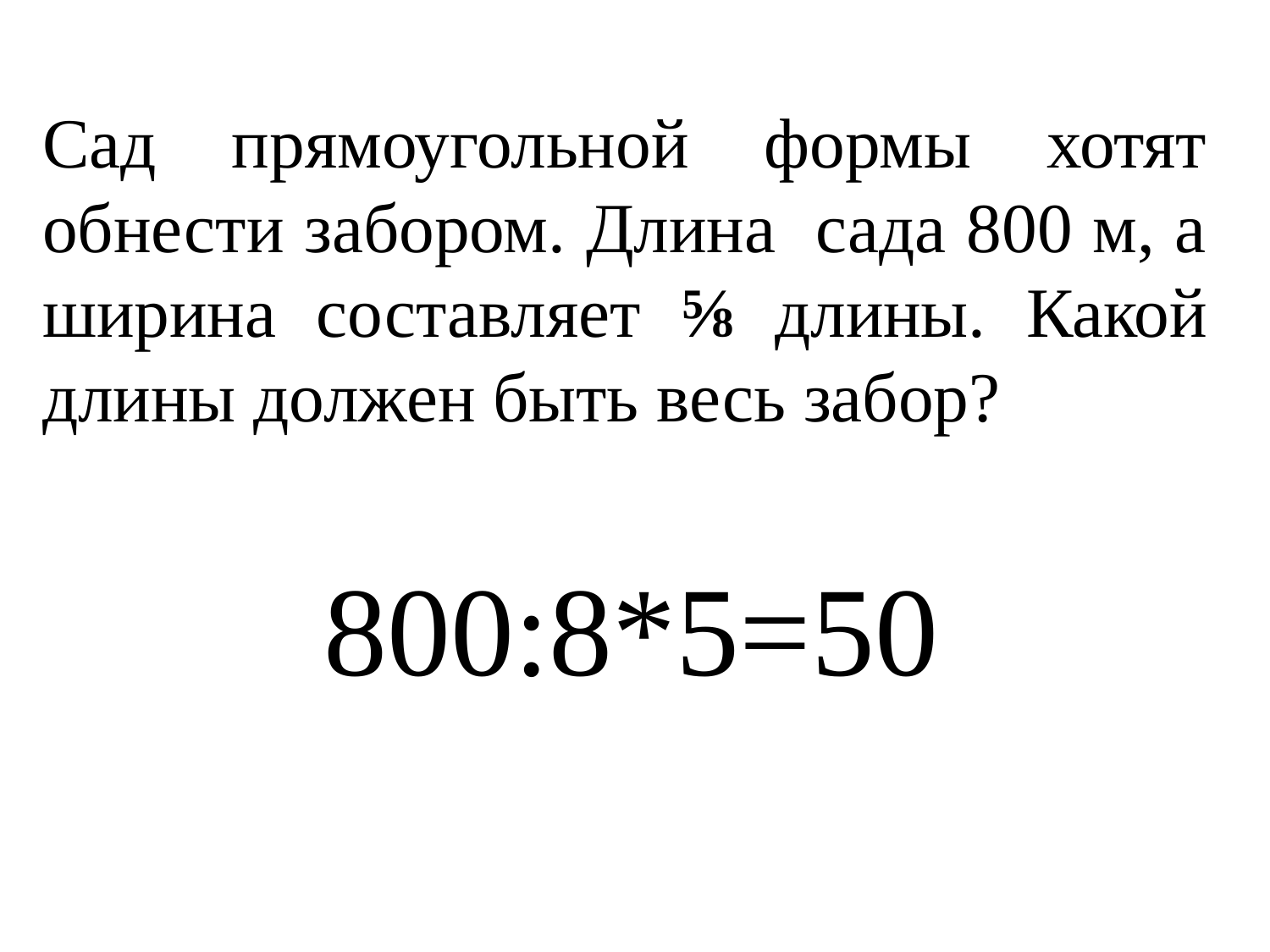

Сад прямоугольной формы хотят обнести забором. Длина  сада 800 м, а ширина составляет ⅝ длины. Какой длины должен быть весь забор?
# 800:8*5=50